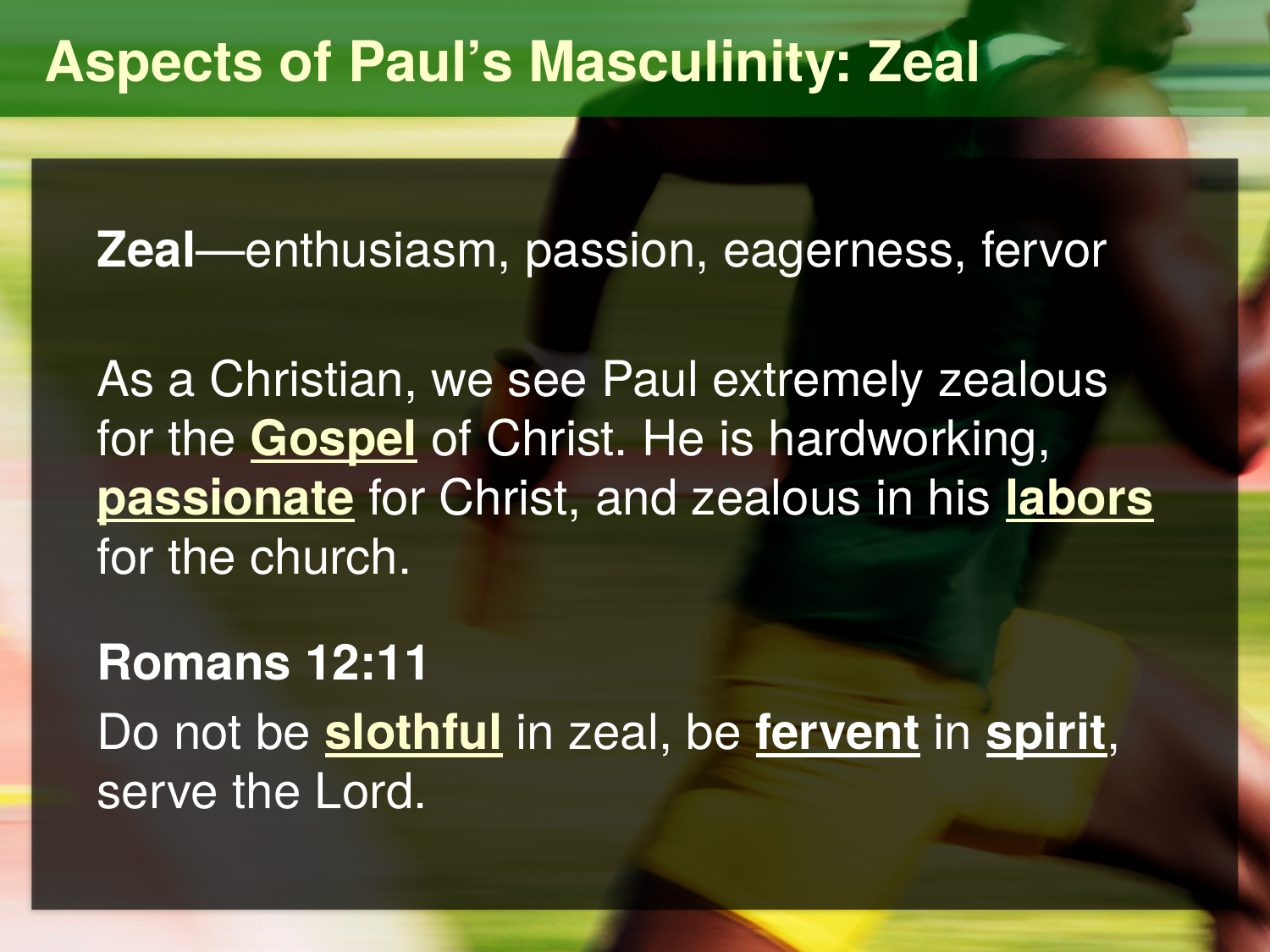

Aspects of Paul’s Masculinity: Zeal

Zeal—enthusiasm, passion, eagerness, fervor
As a Christian, we see Paul extremely zealous for the Gospel of Christ. He is hardworking, passionate for Christ, and zealous in his labors for the church.
Romans 12:11
Do not be slothful in zeal, be fervent in spirit, serve the Lord.